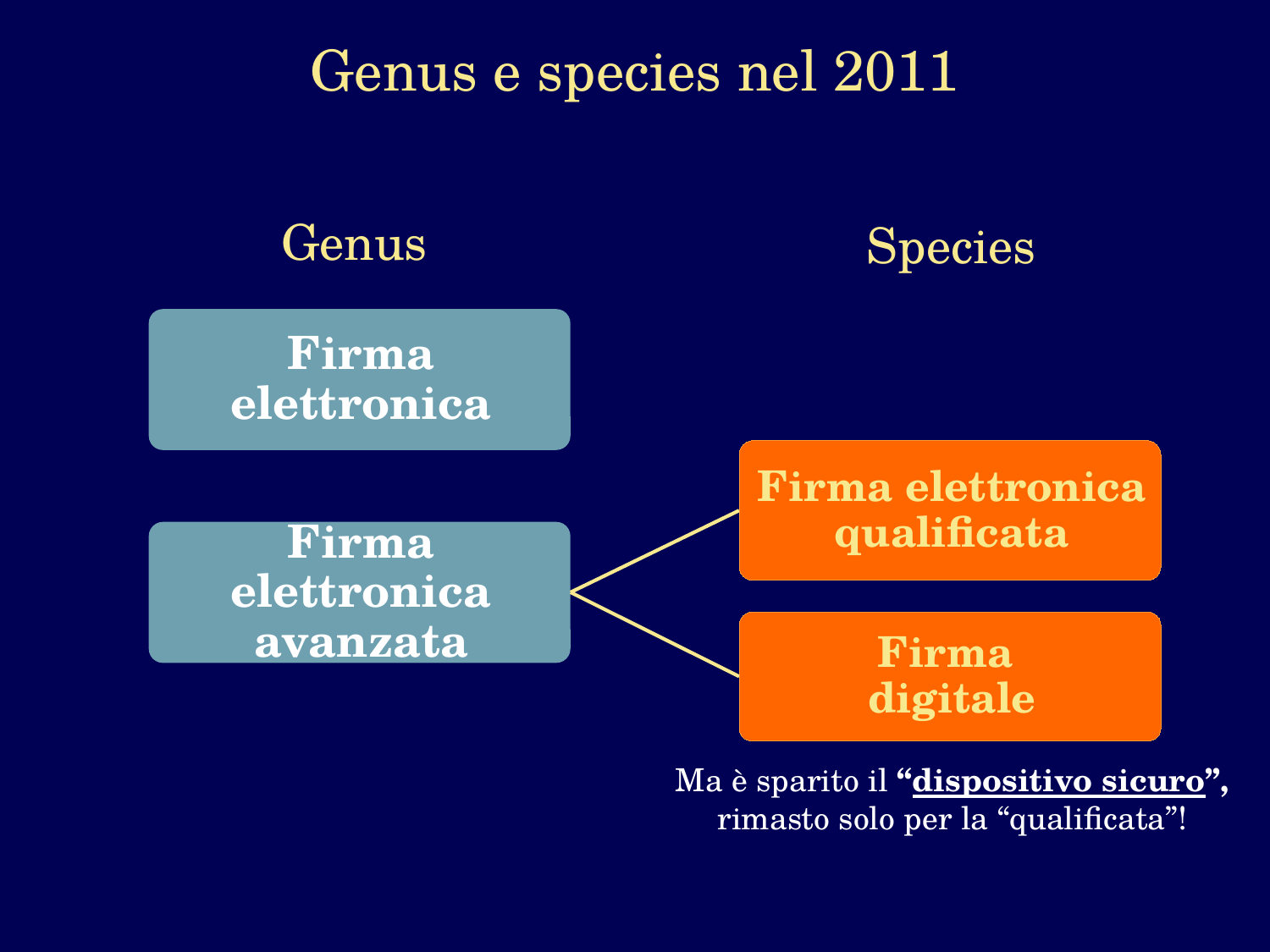

Genus e species nel 2011
Firma elettronica
Firma elettronica avanzata

Firma elettronica qualificata

Firma
digitale
Genus
Species
Ma è sparito il “dispositivo sicuro”,
rimasto solo per la “qualificata”!